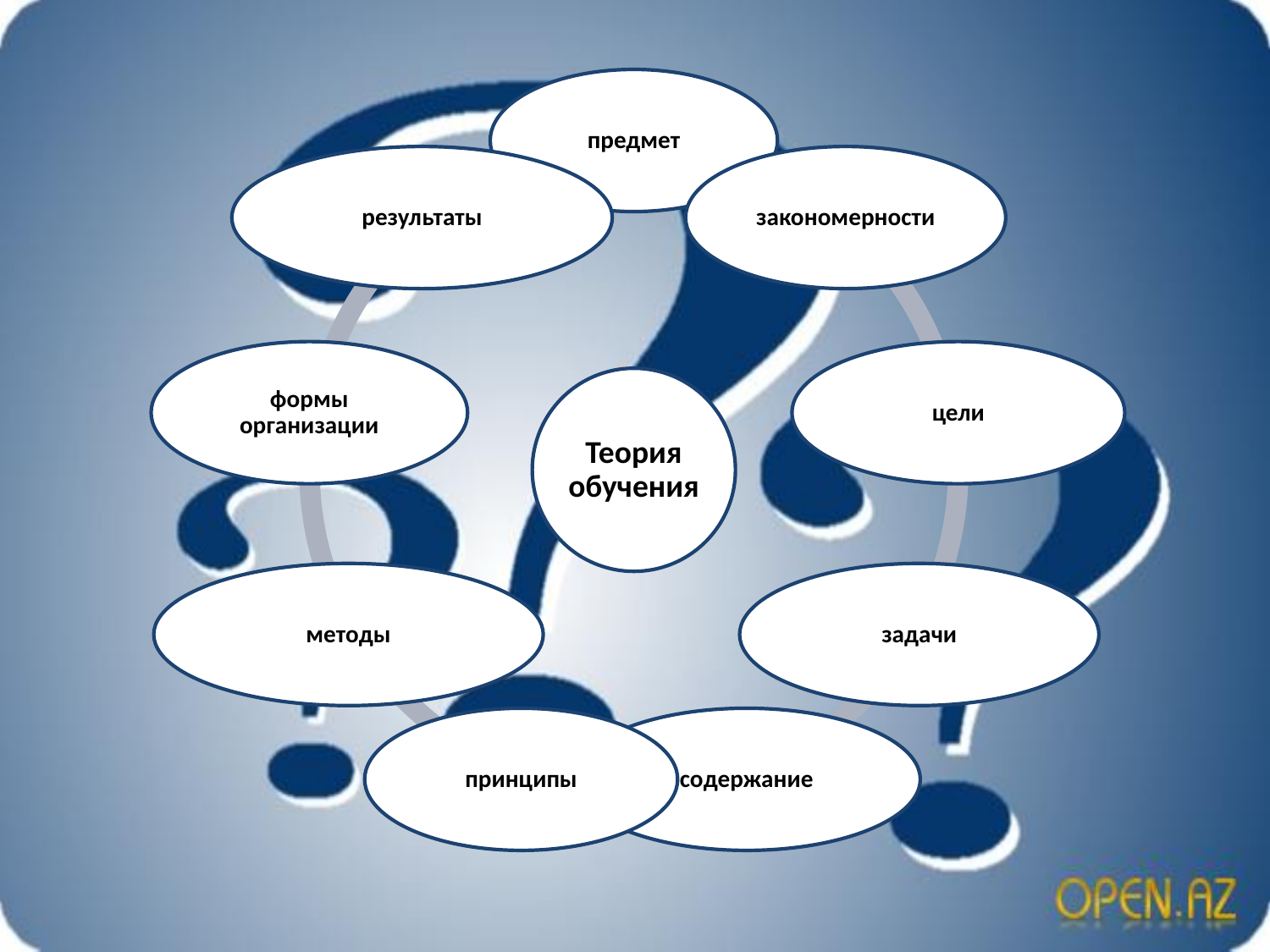

Теория обучения
предмет
закономерности
цели
задачи
содержание
принципы
методы
формы организации
результаты